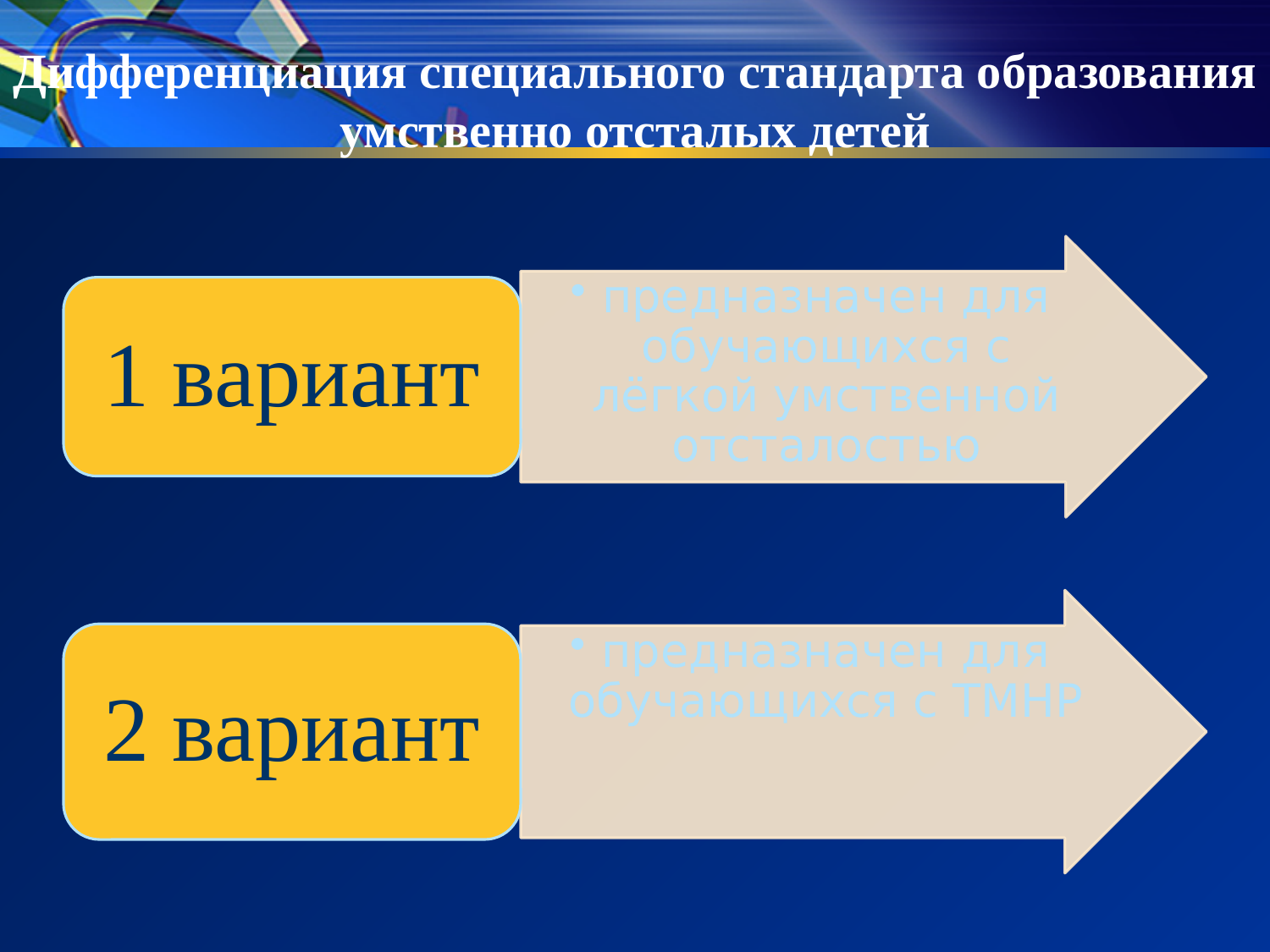

# Дифференциация специального стандарта образования умственно отсталых детей
предназначен для обучающихся с лёгкой умственной отсталостью
1 вариант
предназначен для обучающихся с ТМНР
2 вариант